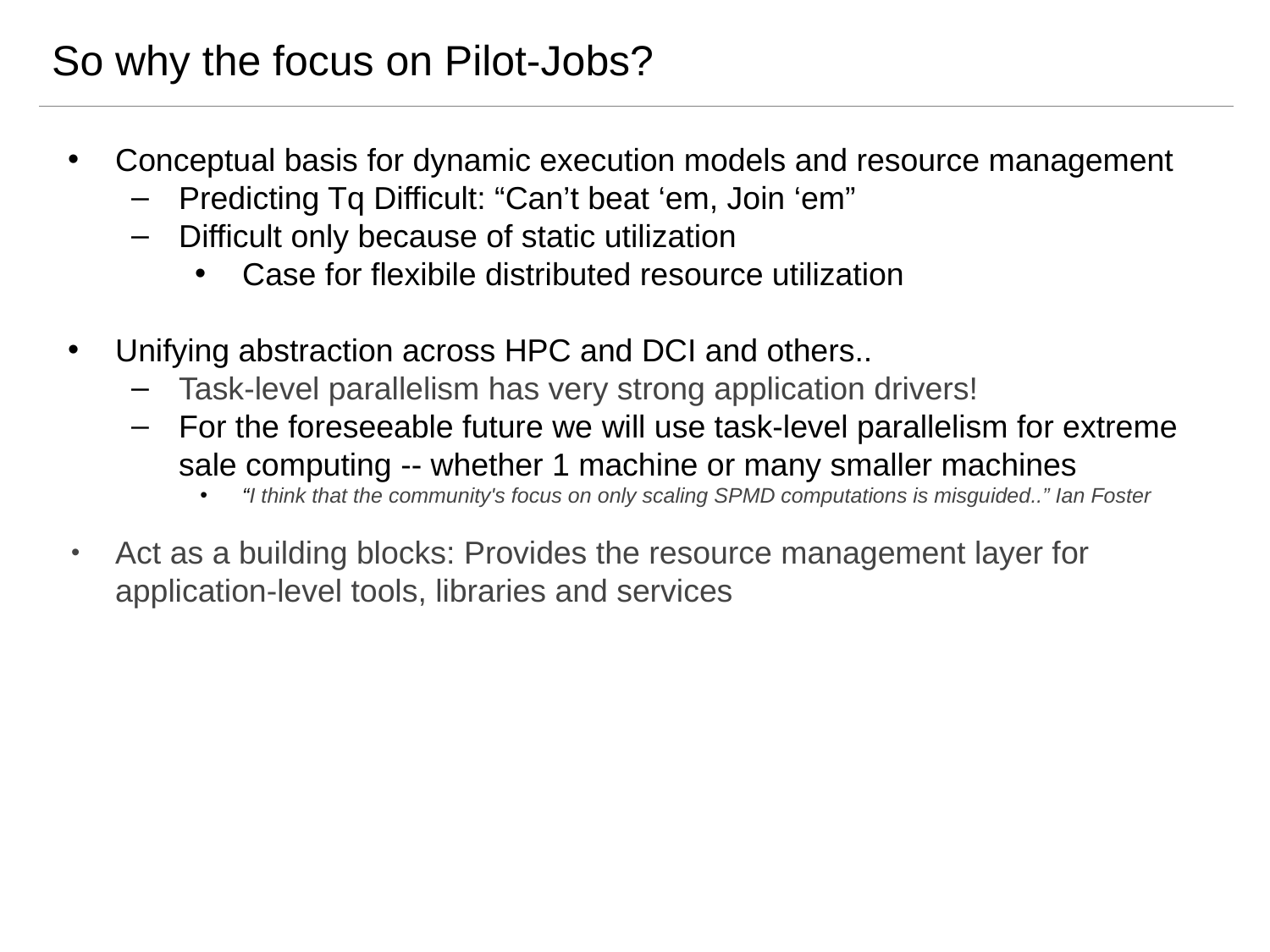

# So why the focus on Pilot-Jobs?
Conceptual basis for dynamic execution models and resource management
Predicting Tq Difficult: “Can’t beat ‘em, Join ‘em”
Difficult only because of static utilization
Case for flexibile distributed resource utilization

Unifying abstraction across HPC and DCI and others..
Task-level parallelism has very strong application drivers!
For the foreseeable future we will use task-level parallelism for extreme sale computing -- whether 1 machine or many smaller machines
“I think that the community's focus on only scaling SPMD computations is misguided..” Ian Foster

Act as a building blocks: Provides the resource management layer for application-level tools, libraries and services